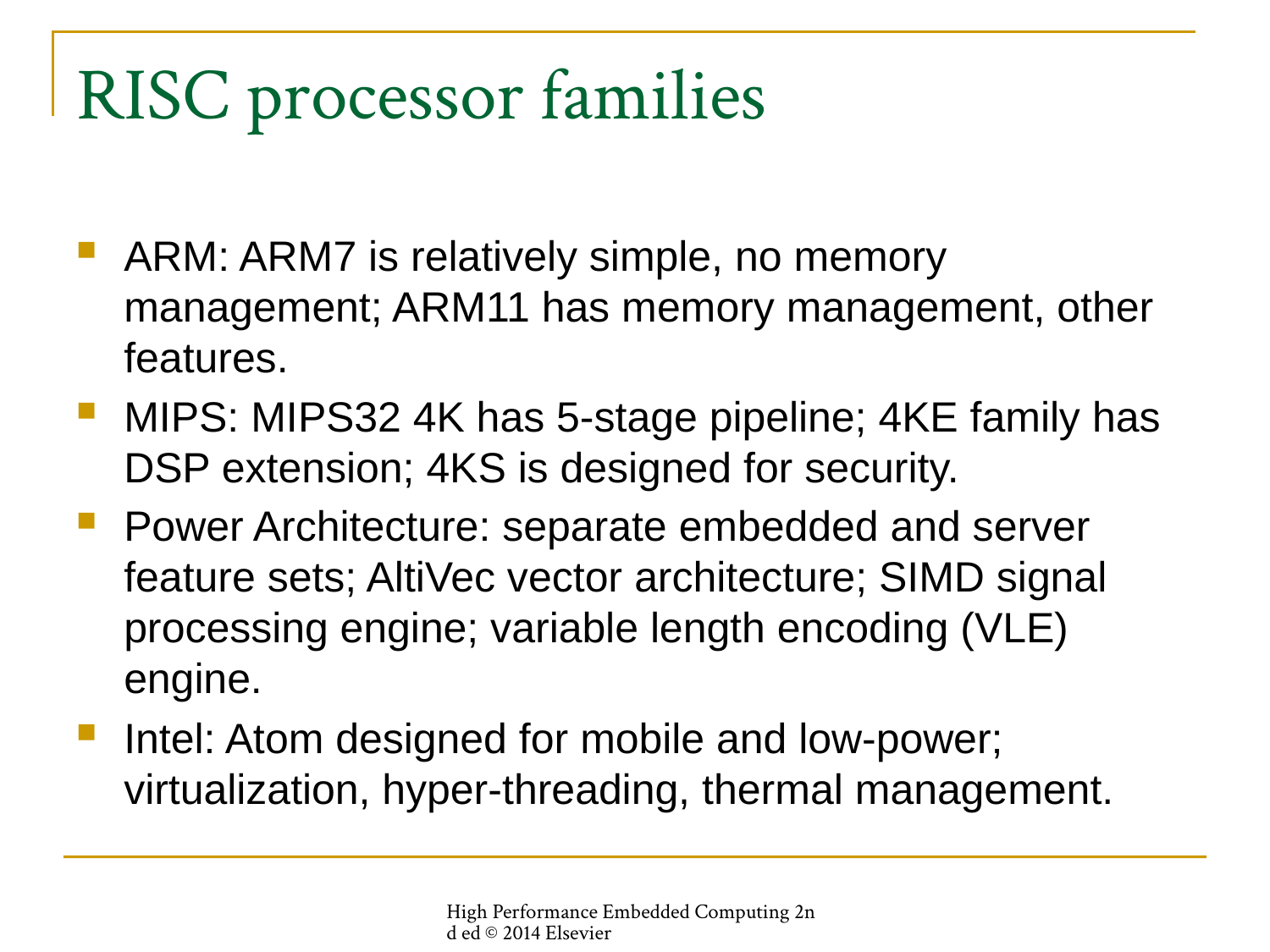

# RISC processor families
ARM: ARM7 is relatively simple, no memory management; ARM11 has memory management, other features.
MIPS: MIPS32 4K has 5-stage pipeline; 4KE family has DSP extension; 4KS is designed for security.
Power Architecture: separate embedded and server feature sets; AltiVec vector architecture; SIMD signal processing engine; variable length encoding (VLE) engine.
Intel: Atom designed for mobile and low-power; virtualization, hyper-threading, thermal management.
High Performance Embedded Computing 2nd ed © 2014 Elsevier